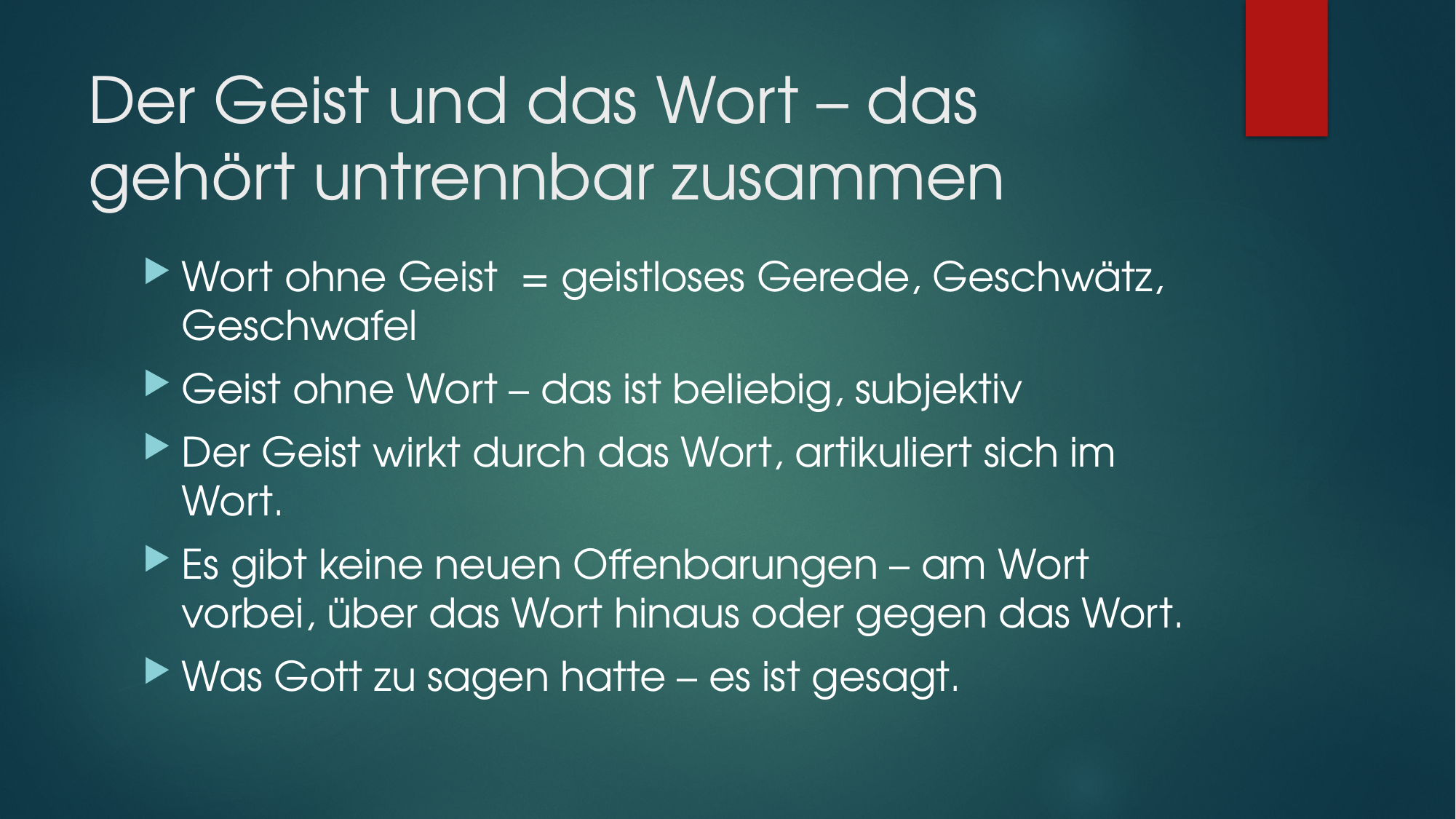

# Der Geist und das Wort – das gehört untrennbar zusammen
Wort ohne Geist  = geistloses Gerede, Geschwätz, Geschwafel
Geist ohne Wort – das ist beliebig, subjektiv
Der Geist wirkt durch das Wort, artikuliert sich im Wort.
Es gibt keine neuen Offenbarungen – am Wort vorbei, über das Wort hinaus oder gegen das Wort.
Was Gott zu sagen hatte – es ist gesagt.